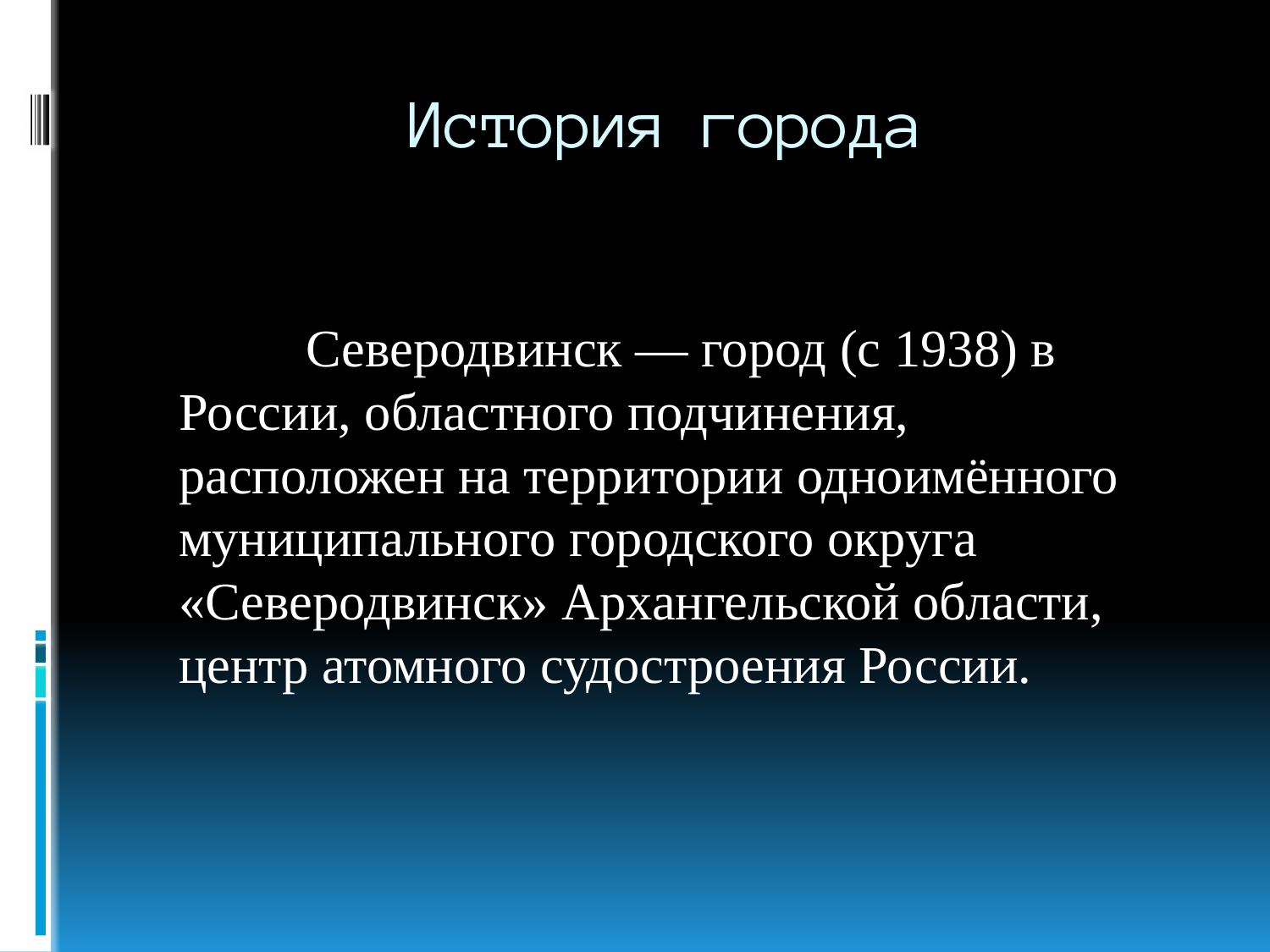

# История города
		Северодвинск — город (с 1938) в России, областного подчинения, расположен на территории одноимённого муниципального городского округа «Северодвинск» Архангельской области, центр атомного судостроения России.